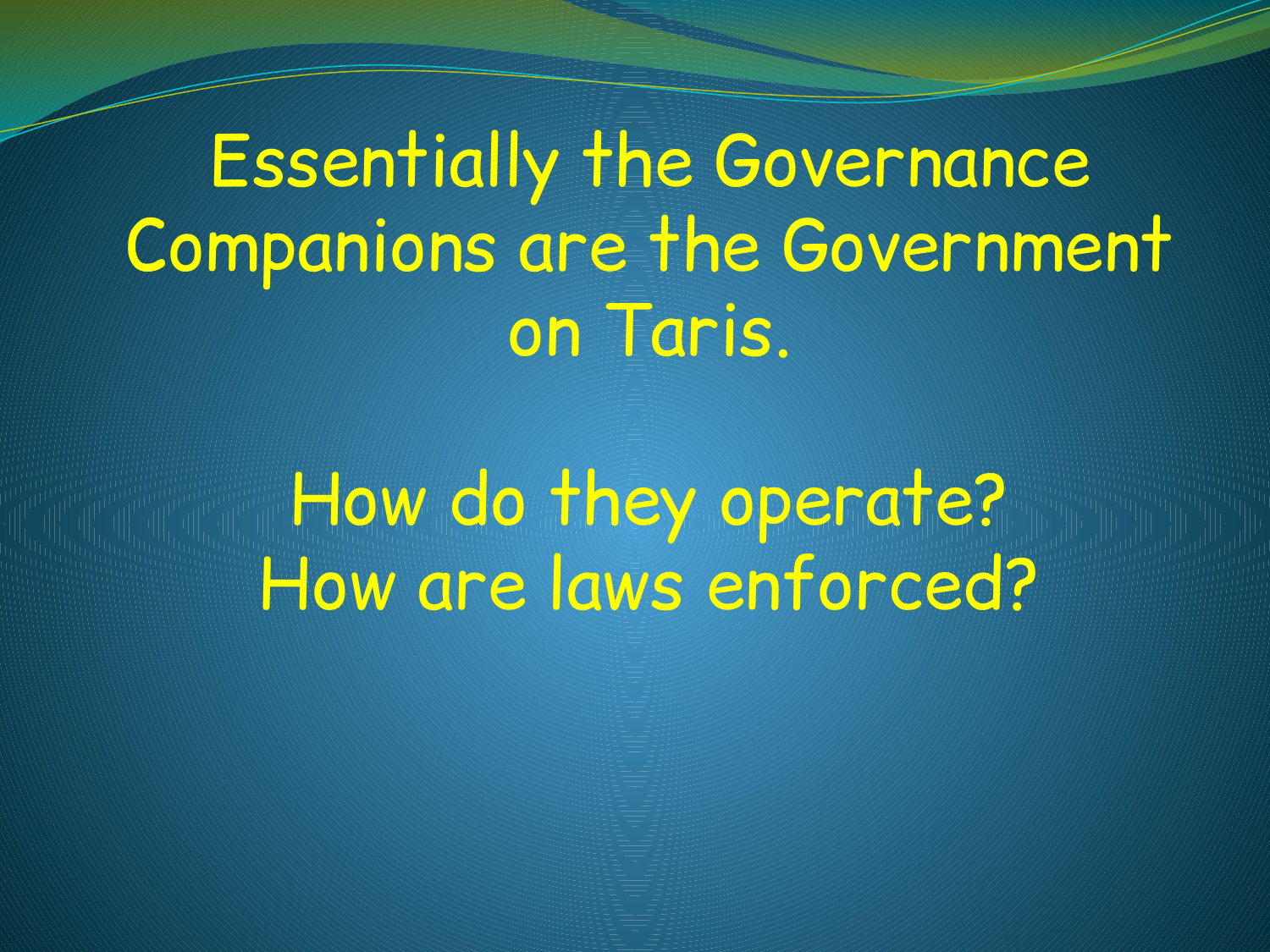

Essentially the Governance Companions are the Government on Taris.

How do they operate?
How are laws enforced?